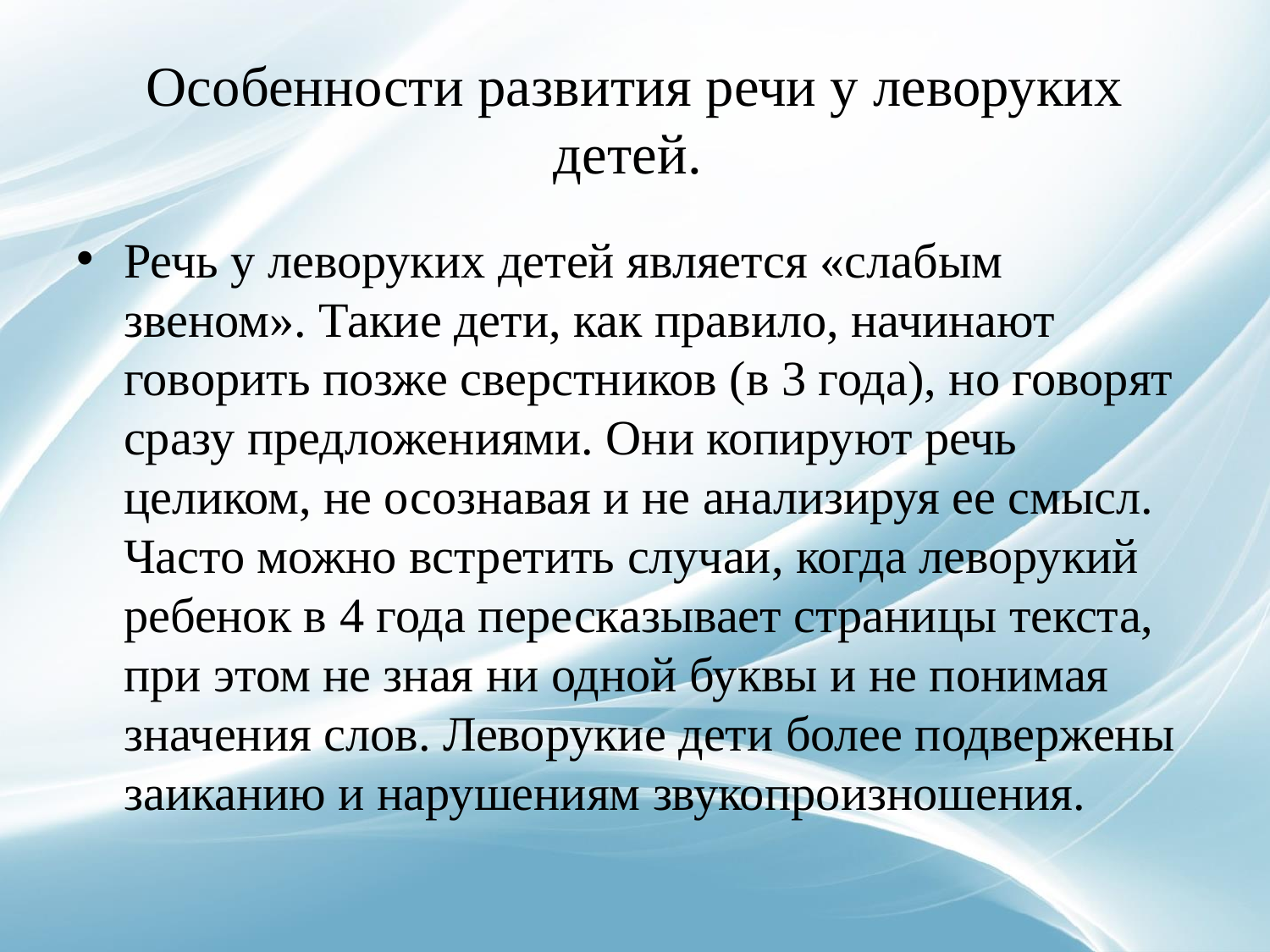

# Особенности развития речи у леворуких детей.
Речь у леворуких детей является «слабым звеном». Такие дети, как правило, начинают говорить позже сверстников (в 3 года), но говорят сразу предложениями. Они копируют речь целиком, не осознавая и не анализируя ее смысл. Часто можно встретить случаи, когда леворукий ребенок в 4 года пересказывает страницы текста, при этом не зная ни одной буквы и не понимая значения слов. Леворукие дети более подвержены заиканию и нарушениям звукопроизношения.